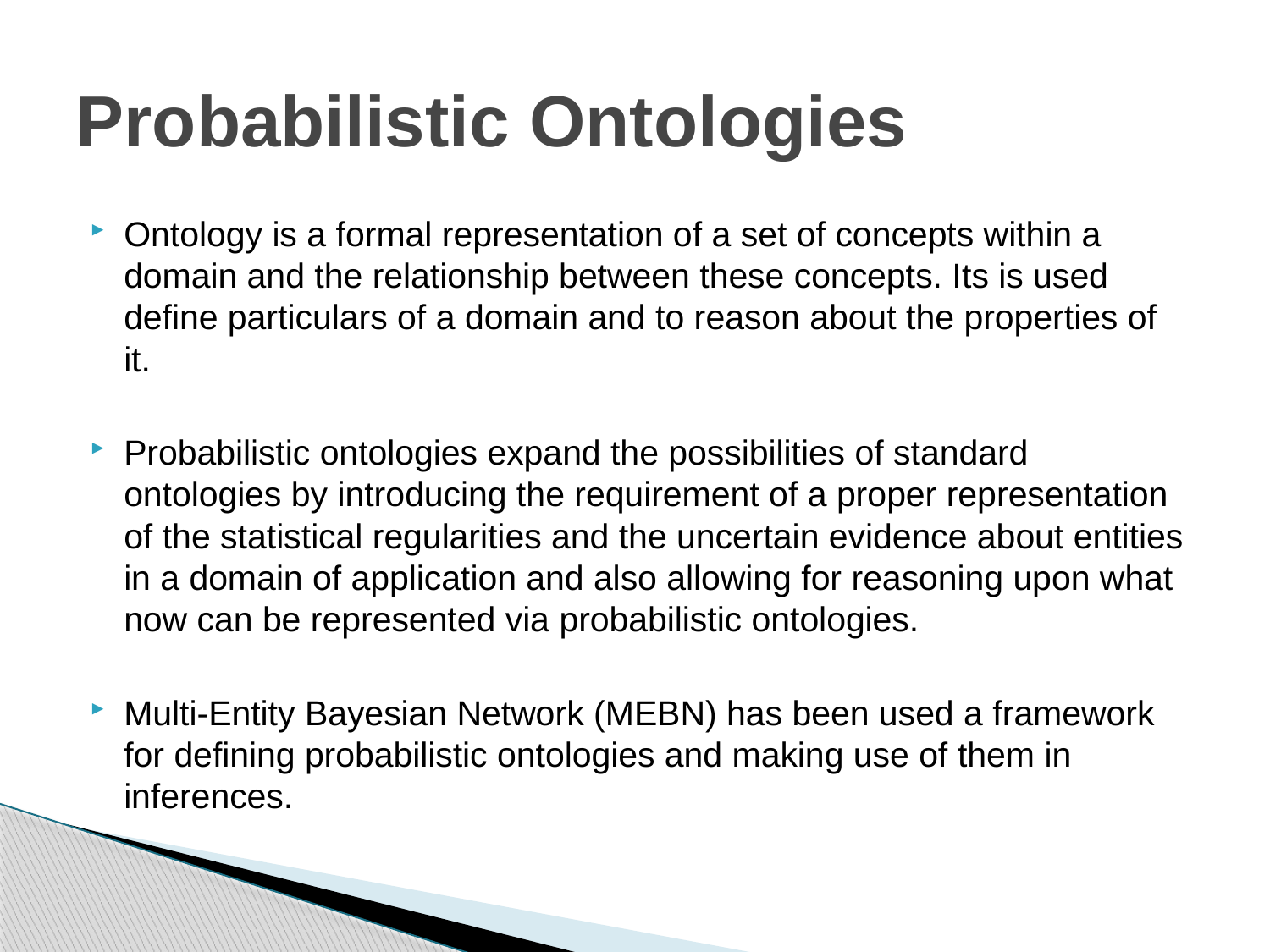

# Probabilistic Ontologies
Ontology is a formal representation of a set of concepts within a domain and the relationship between these concepts. Its is used define particulars of a domain and to reason about the properties of it.

Probabilistic ontologies expand the possibilities of standard ontologies by introducing the requirement of a proper representation of the statistical regularities and the uncertain evidence about entities in a domain of application and also allowing for reasoning upon what now can be represented via probabilistic ontologies.

Multi-Entity Bayesian Network (MEBN) has been used a framework for defining probabilistic ontologies and making use of them in inferences.